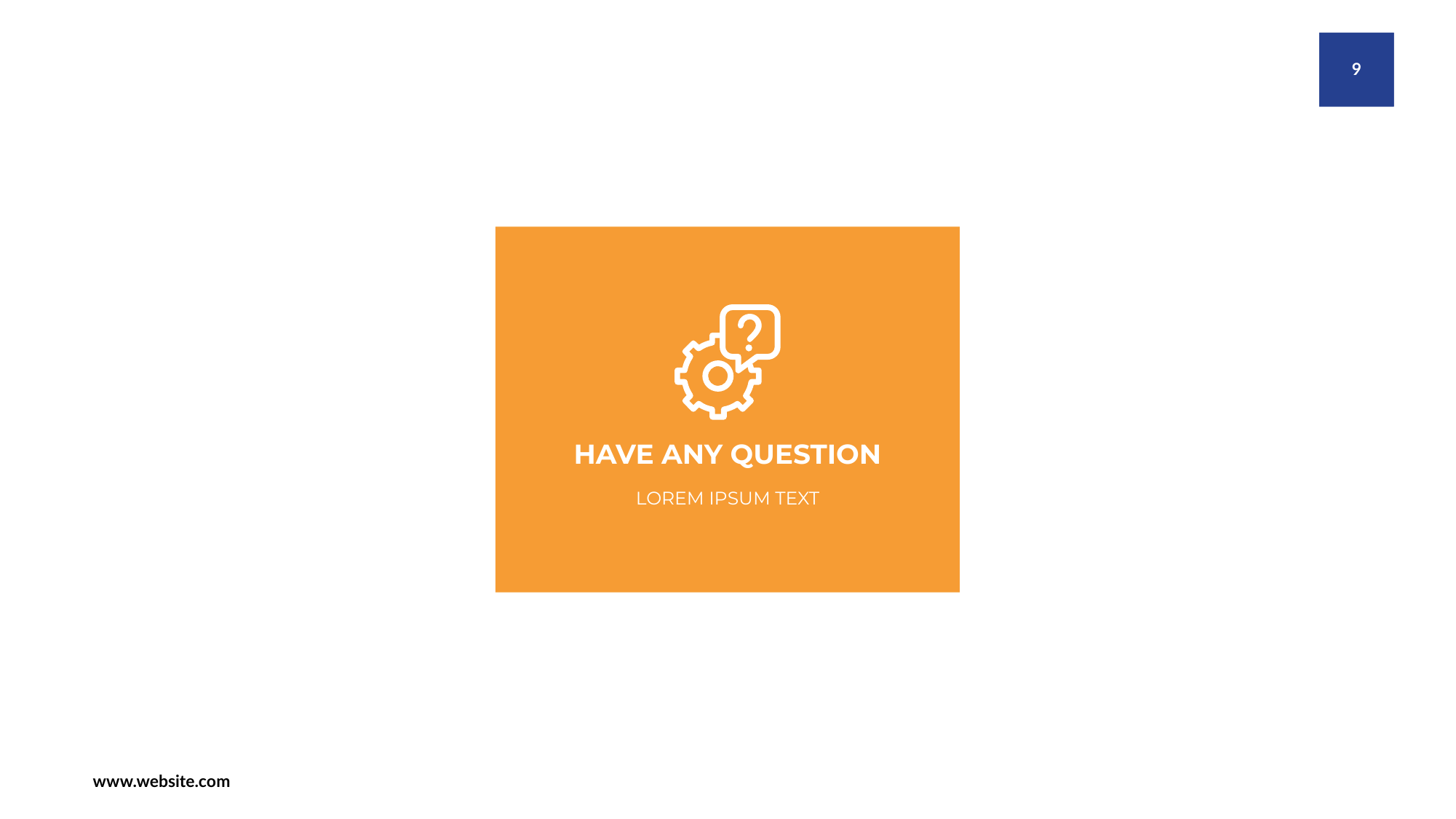

9

HAVE ANY QUESTION
LOREM IPSUM TEXT
www.website.com